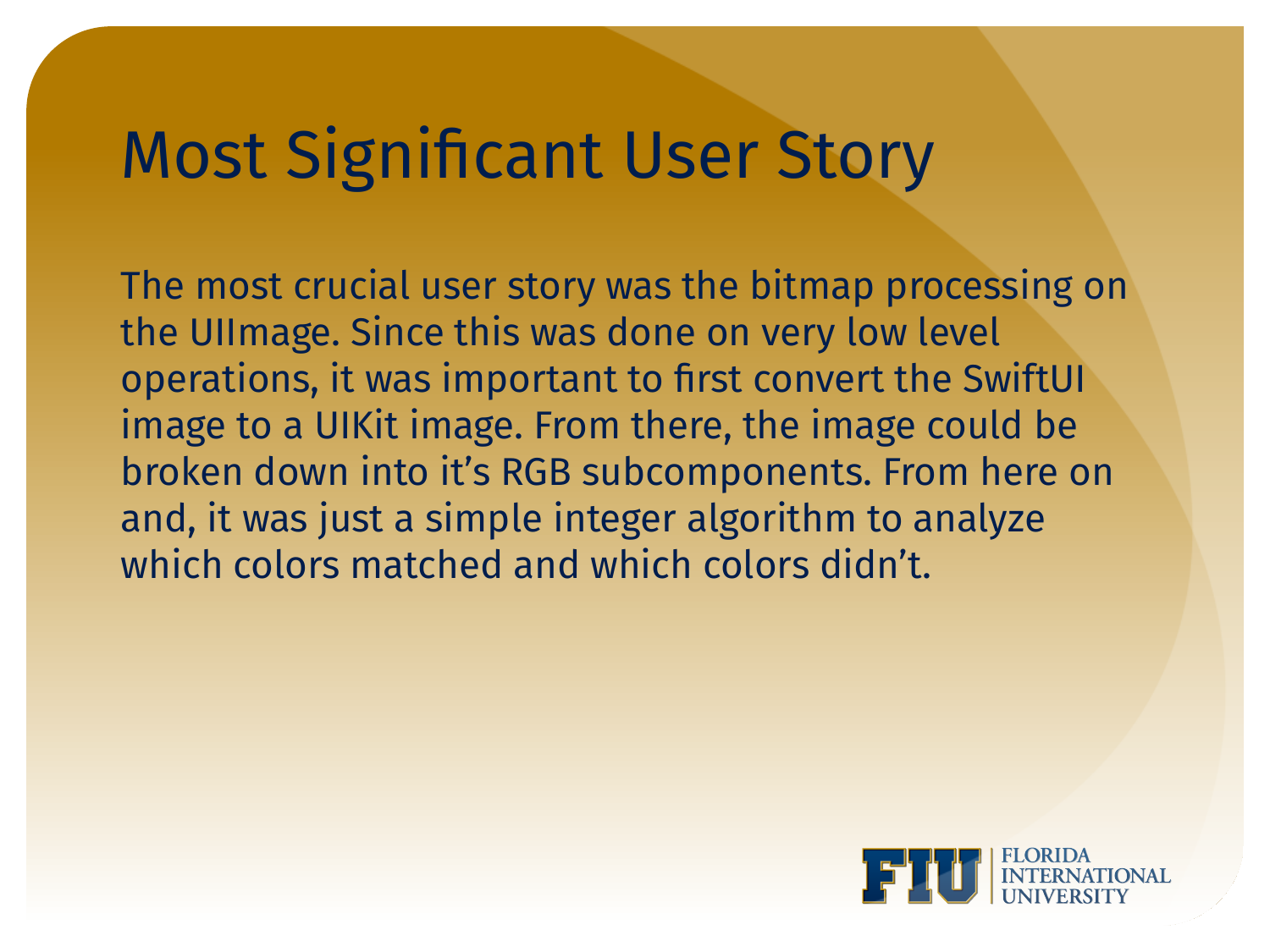

# Most Significant User Story
The most crucial user story was the bitmap processing on the UIImage. Since this was done on very low level operations, it was important to first convert the SwiftUI image to a UIKit image. From there, the image could be broken down into it’s RGB subcomponents. From here on and, it was just a simple integer algorithm to analyze which colors matched and which colors didn’t.